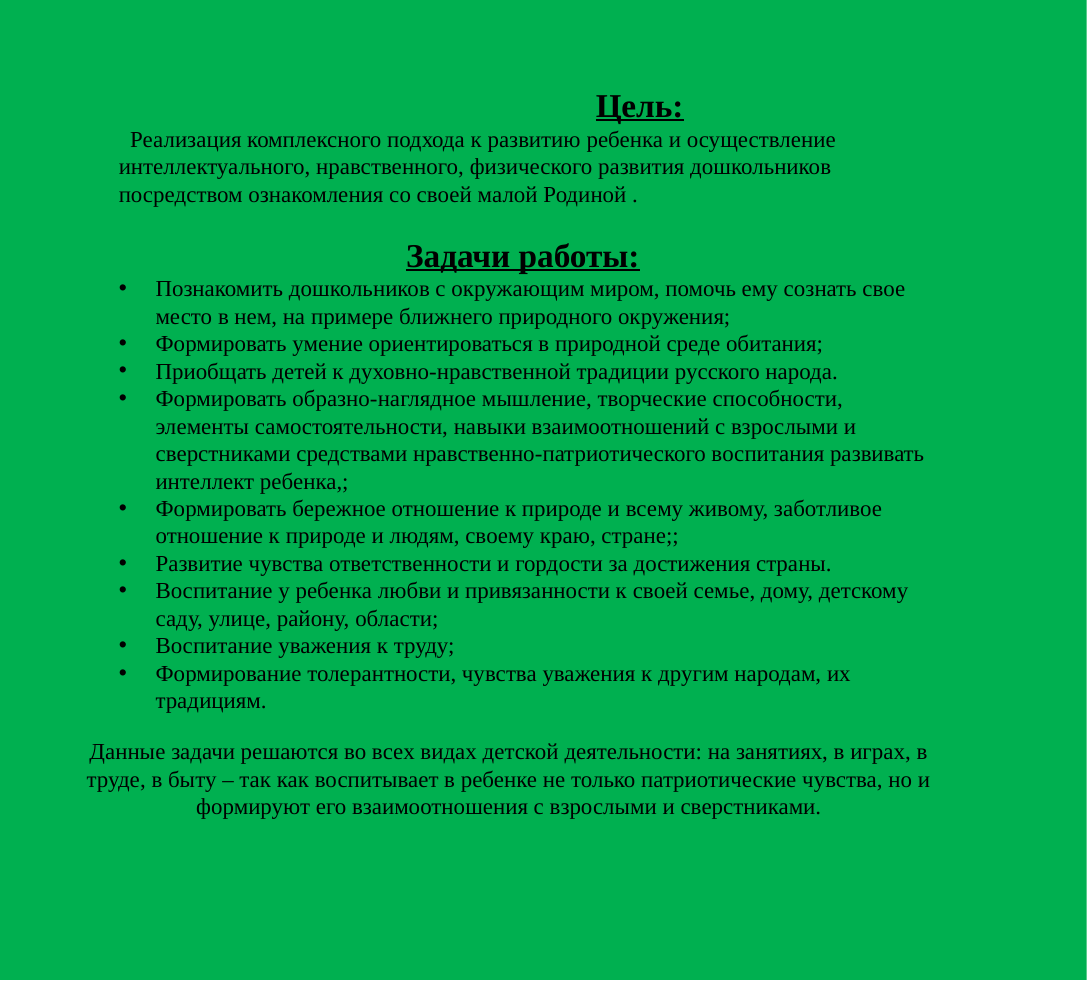

Цель:
  Реализация комплексного подхода к развитию ребенка и осуществление интеллектуального, нравственного, физического развития дошкольников посредством ознакомления со своей малой Родиной .

Задачи работы:
Познакомить дошкольников с окружающим миром, помочь ему сознать свое место в нем, на примере ближнего природного окружения;
Формировать умение ориентироваться в природной среде обитания;
Приобщать детей к духовно-нравственной традиции русского народа.
Формировать образно-наглядное мышление, творческие способности, элементы самостоятельности, навыки взаимоотношений с взрослыми и сверстниками средствами нравственно-патриотического воспитания развивать интеллект ребенка,;
Формировать бережное отношение к природе и всему живому, заботливое отношение к природе и людям, своему краю, стране;;
Развитие чувства ответственности и гордости за достижения страны.
Воспитание у ребенка любви и привязанности к своей семье, дому, детскому саду, улице, району, области;
Воспитание уважения к труду;
Формирование толерантности, чувства уважения к другим народам, их традициям.
Данные задачи решаются во всех видах детской деятельности: на занятиях, в играх, в труде, в быту – так как воспитывает в ребенке не только патриотические чувства, но и формируют его взаимоотношения с взрослыми и сверстниками.